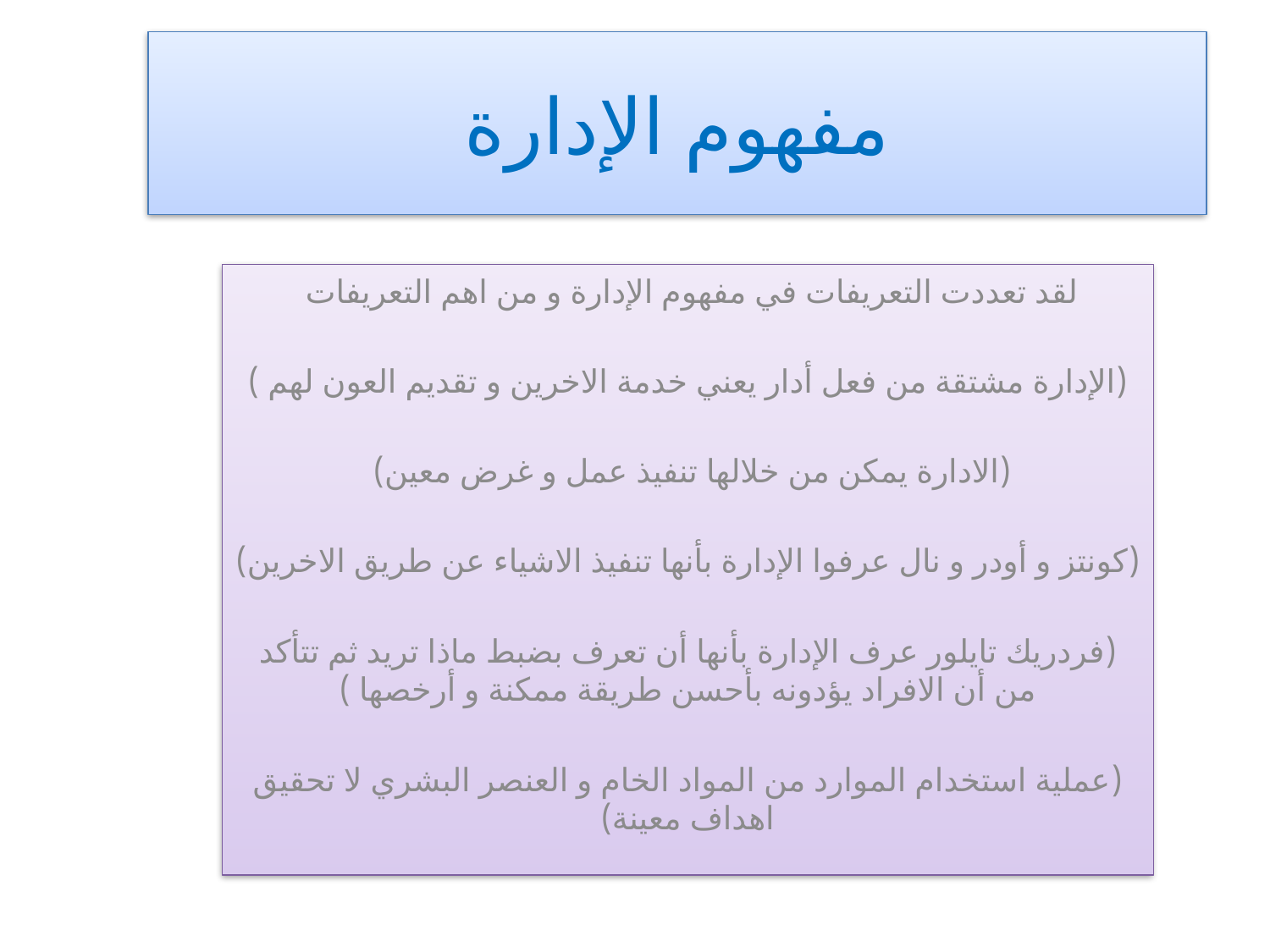

# مفهوم الإدارة
لقد تعددت التعريفات في مفهوم الإدارة و من اهم التعريفات

(الإدارة مشتقة من فعل أدار يعني خدمة الاخرين و تقديم العون لهم )

(الادارة يمكن من خلالها تنفيذ عمل و غرض معين)

(كونتز و أودر و نال عرفوا الإدارة بأنها تنفيذ الاشياء عن طريق الاخرين)

(فردريك تايلور عرف الإدارة بأنها أن تعرف بضبط ماذا تريد ثم تتأكد من أن الافراد يؤدونه بأحسن طريقة ممكنة و أرخصها )

(عملية استخدام الموارد من المواد الخام و العنصر البشري لا تحقيق اهداف معينة)